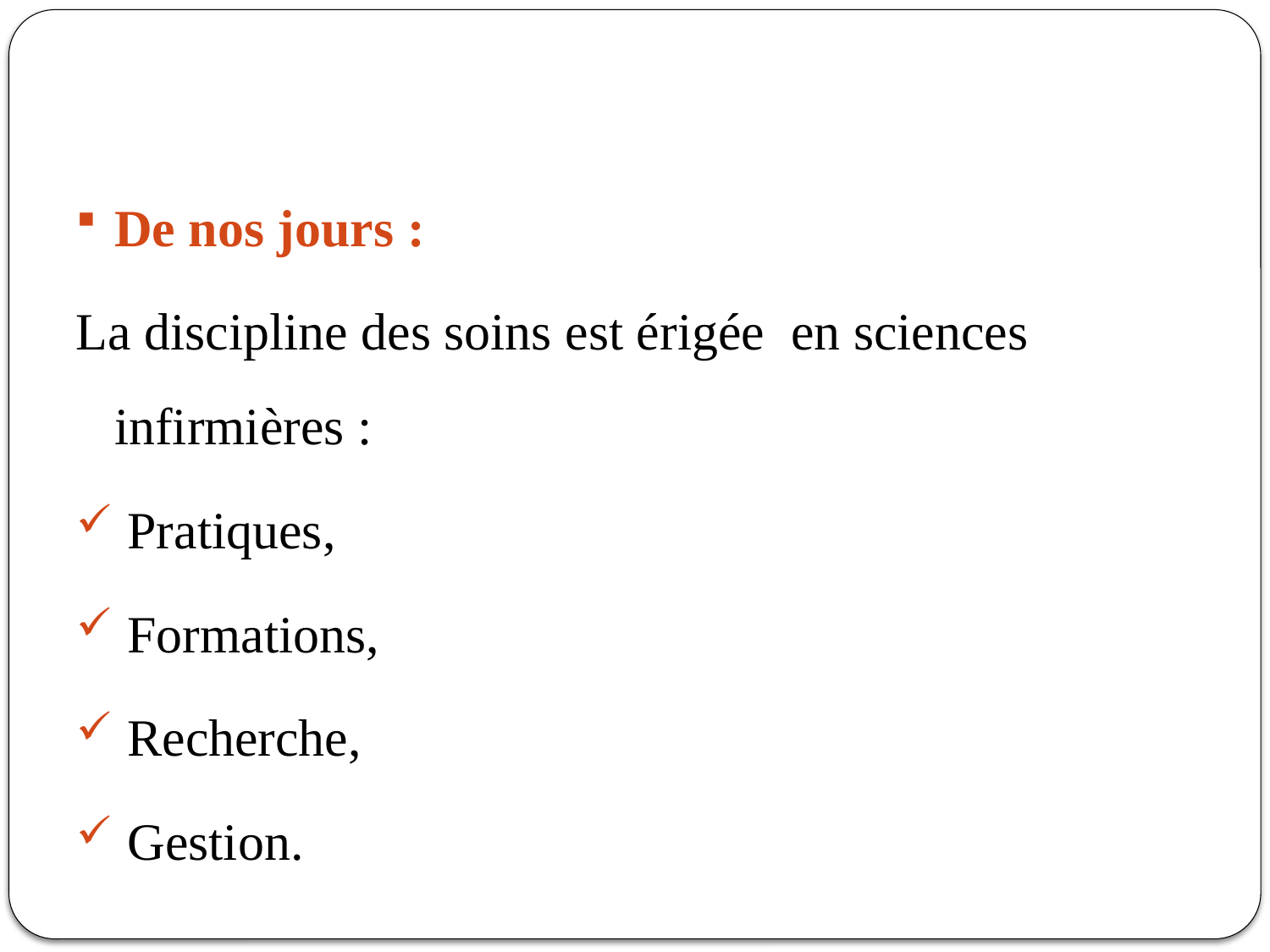

De nos jours :
La discipline des soins est érigée  en sciences infirmières :
 Pratiques,
 Formations,
 Recherche,
 Gestion.